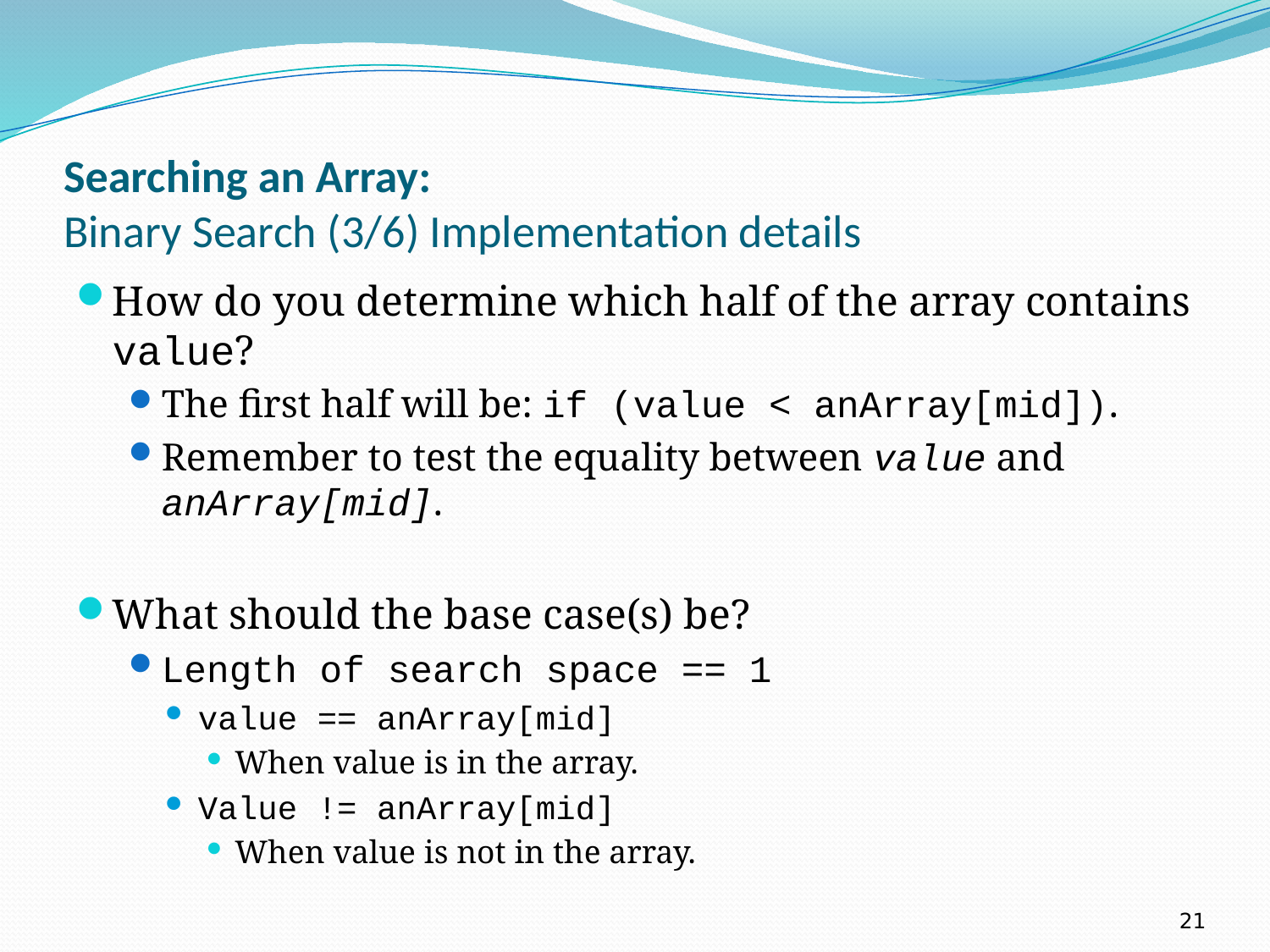

# Searching an Array: Binary Search (3/6) Implementation details
How do you determine which half of the array contains value?
The first half will be: if (value < anArray[mid]).
Remember to test the equality between value and anArray[mid].

What should the base case(s) be?
Length of search space == 1
value == anArray[mid]
When value is in the array.
Value != anArray[mid]
When value is not in the array.
21